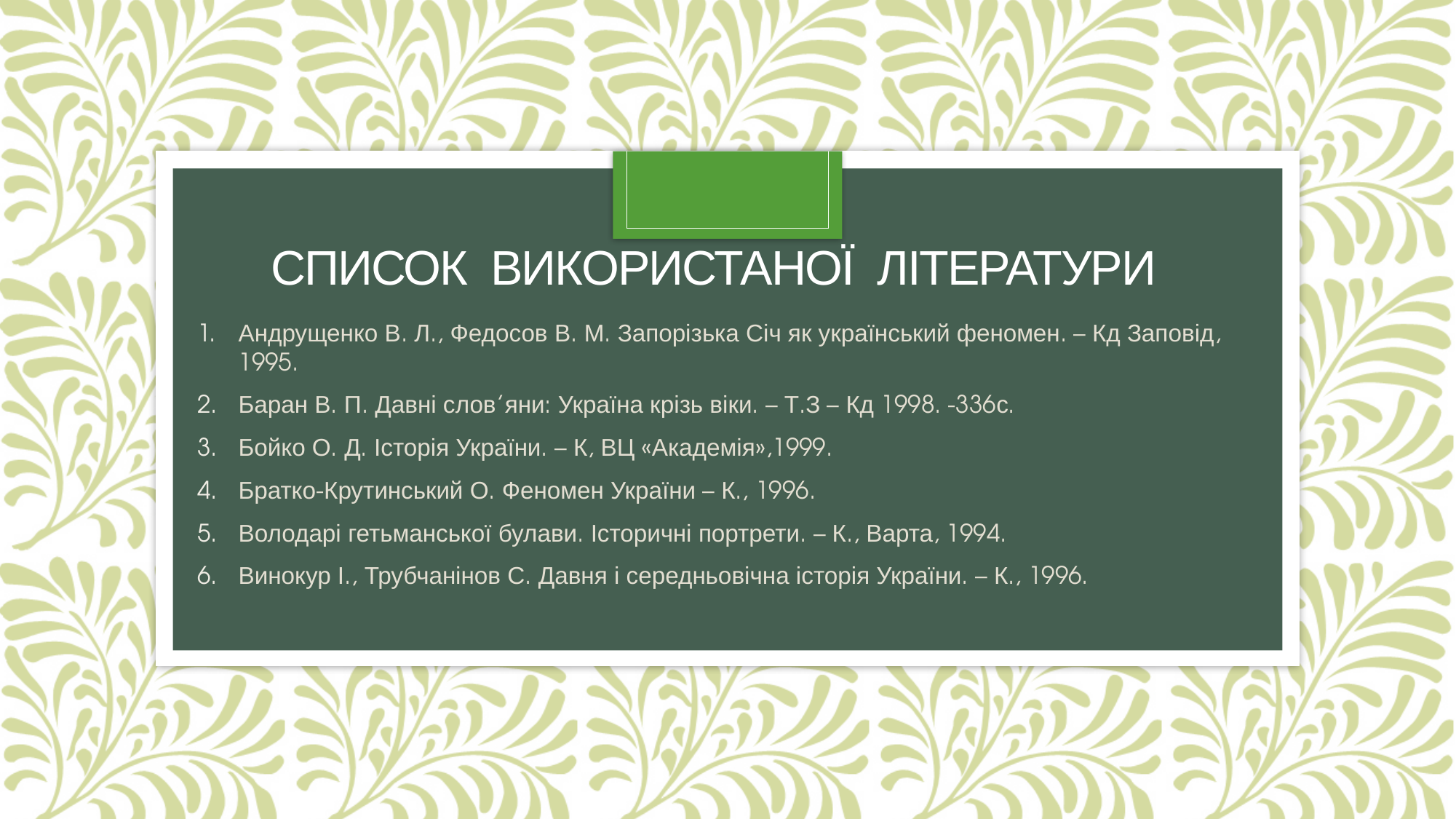

# Список  ВИКОРИСТАНОЇ  літератури
Андрущенко В. Л., Федосов В. М. Запорізька Січ як український феномен. – Кд Заповід, 1995.
Баран В. П. Давні слов’яни: Україна крізь віки. – Т.З – Кд 1998. -336с.
Бойко О. Д. Історія України. – К, ВЦ «Академія»,1999.
Братко-Крутинський О. Феномен України – К., 1996.
Володарі гетьманської булави. Історичні портрети. – К., Варта, 1994.
Винокур І., Трубчанінов С. Давня і середньовічна історія України. – К., 1996.